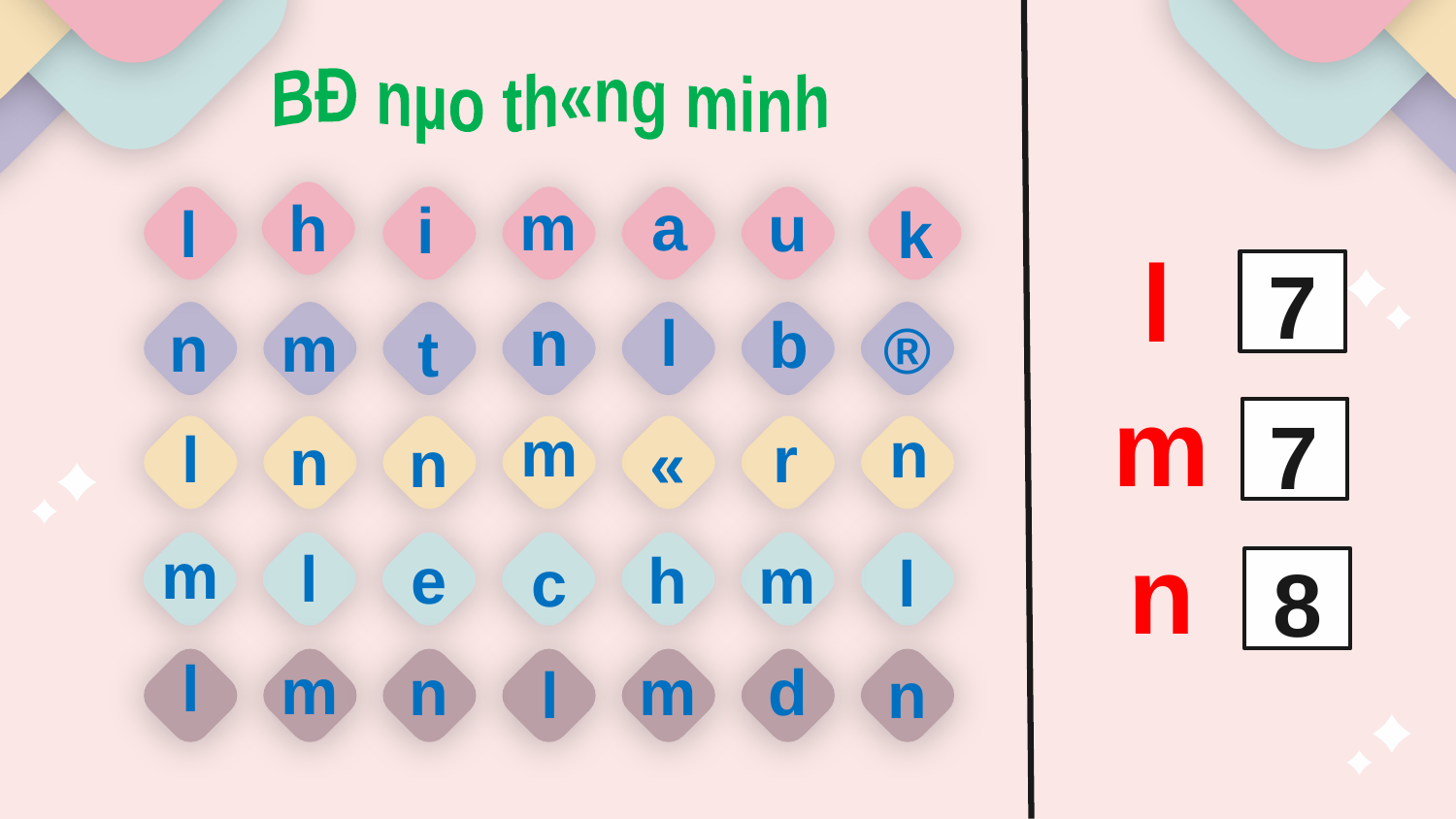

BÐ nµo th«ng minh
a
m
h
u
i
l
k

l
7

l
n
b
n
m
®
t

m
7

m
n
r
l
n
«
n

n
m
l
h
m
e
c
l

8

l
m
m
d
n
l
n